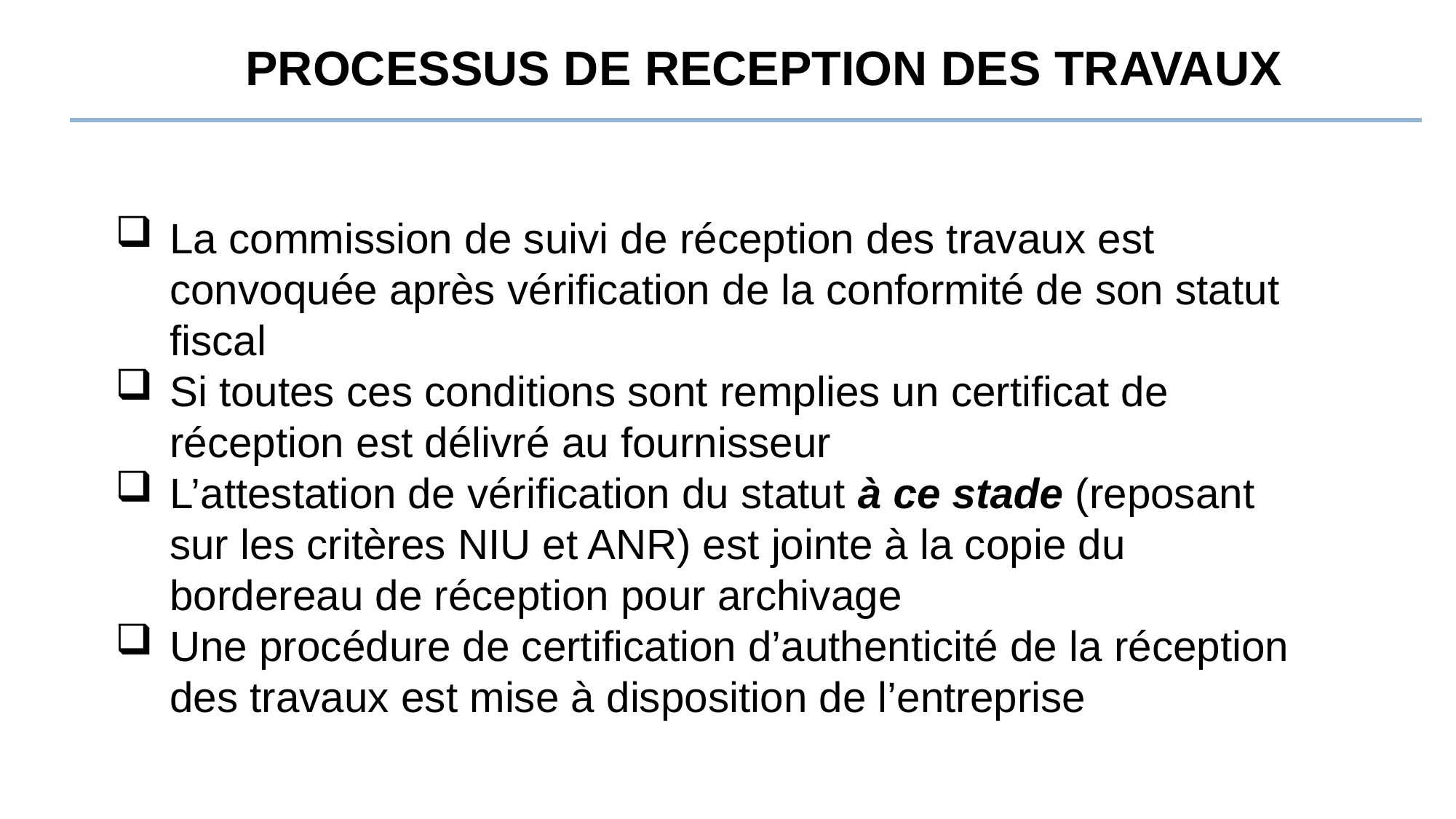

PROCESSUS DE RECEPTION DES TRAVAUX

La commission de suivi de réception des travaux est convoquée après vérification de la conformité de son statut fiscal
Si toutes ces conditions sont remplies un certificat de réception est délivré au fournisseur
L’attestation de vérification du statut à ce stade (reposant sur les critères NIU et ANR) est jointe à la copie du bordereau de réception pour archivage
Une procédure de certification d’authenticité de la réception des travaux est mise à disposition de l’entreprise